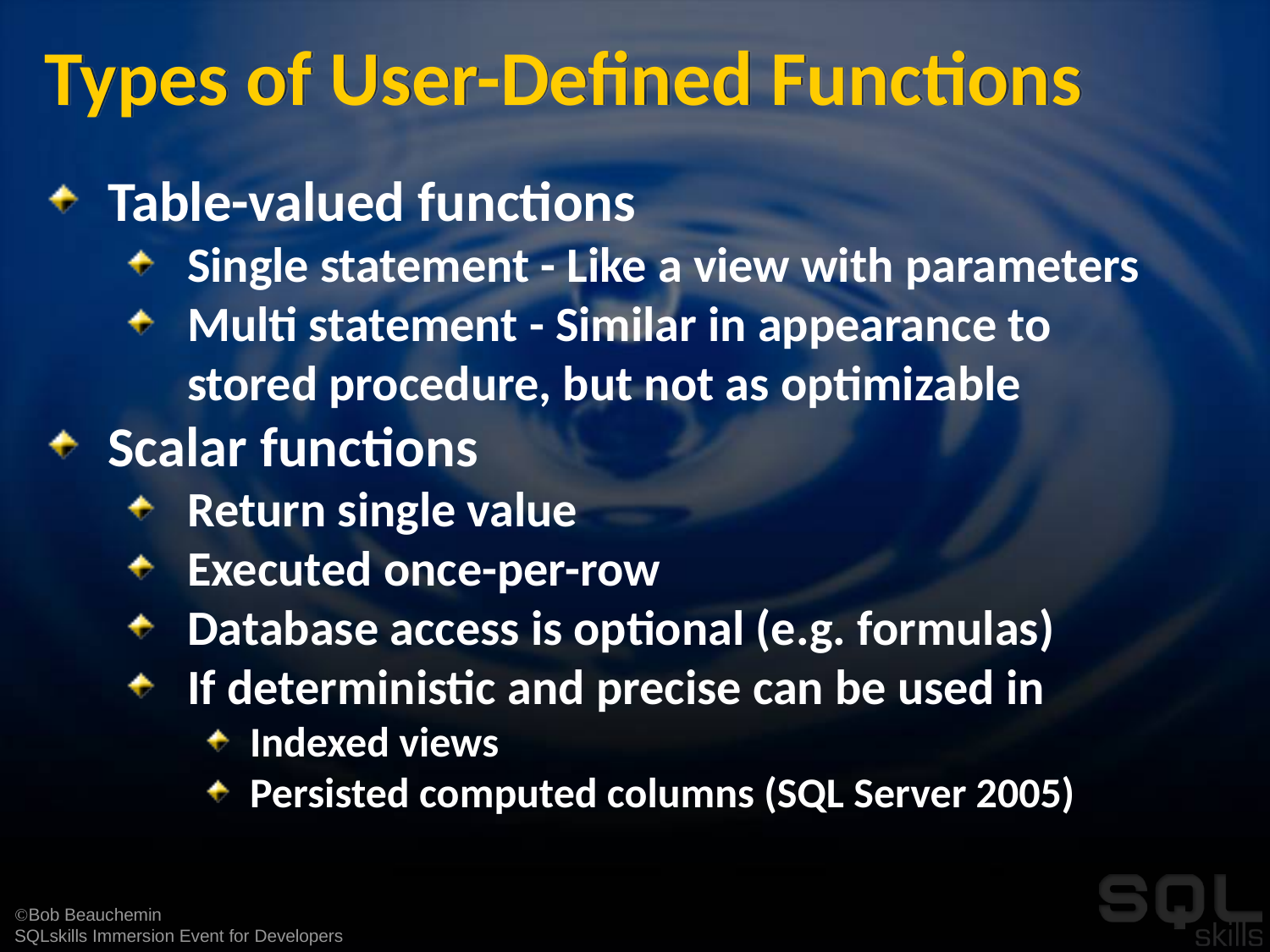

# Types of User-Defined Functions
Table-valued functions
Single statement - Like a view with parameters
Multi statement - Similar in appearance to stored procedure, but not as optimizable
Scalar functions
Return single value
Executed once-per-row
Database access is optional (e.g. formulas)
If deterministic and precise can be used in
Indexed views
Persisted computed columns (SQL Server 2005)